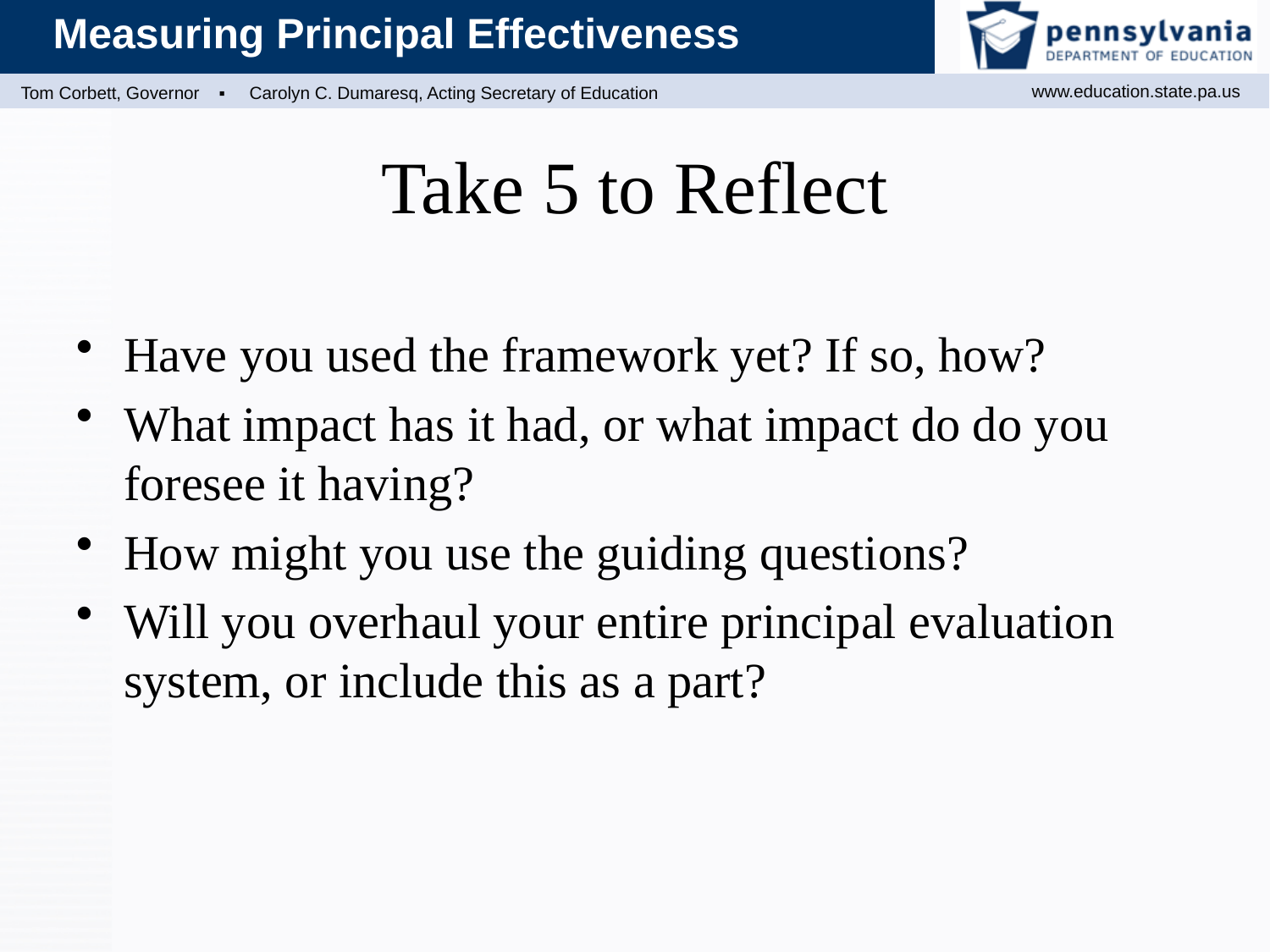

# Take 5 to Reflect
Have you used the framework yet? If so, how?
What impact has it had, or what impact do do you foresee it having?
How might you use the guiding questions?
Will you overhaul your entire principal evaluation system, or include this as a part?